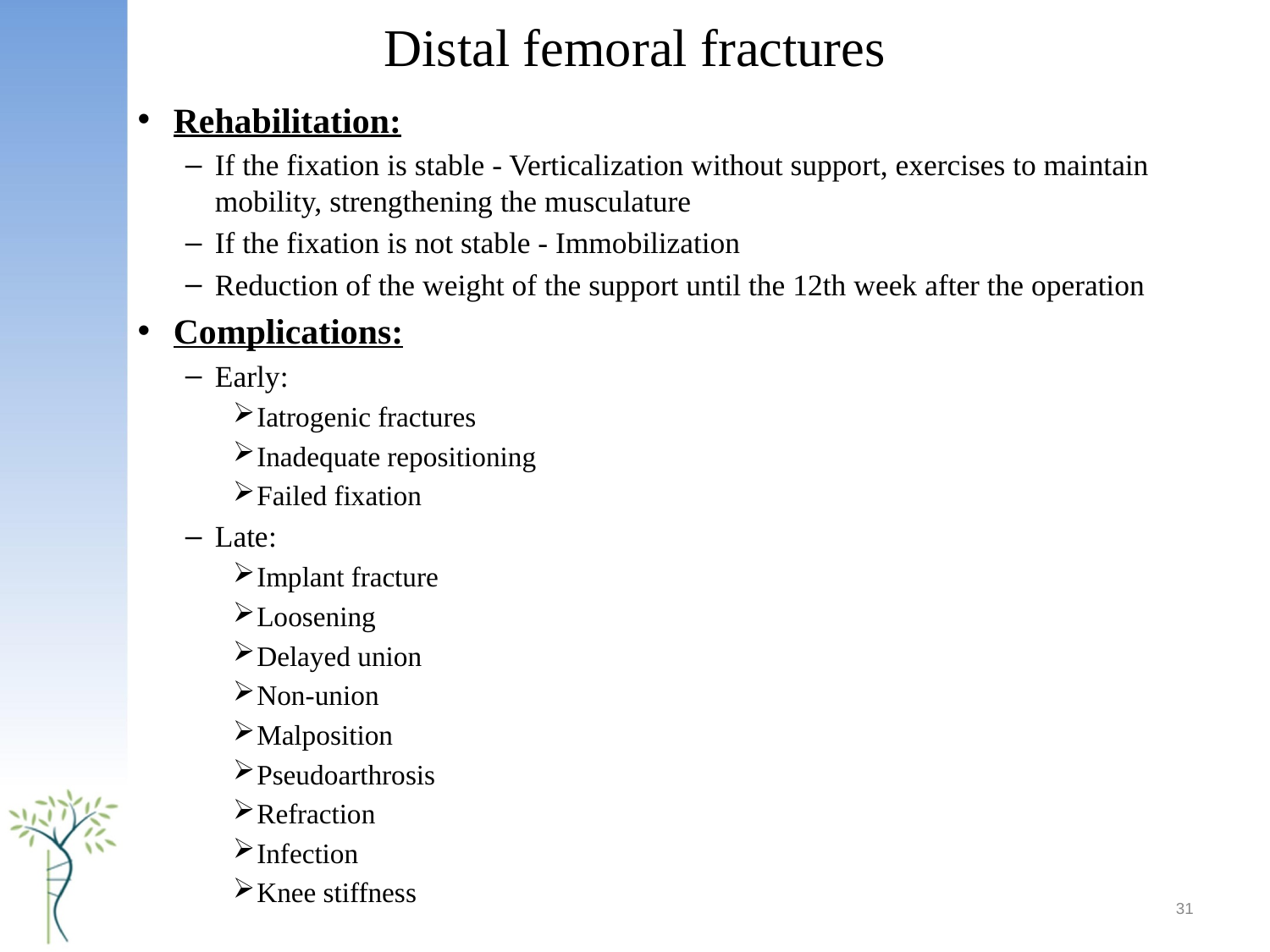

# Distal femoral fractures
Rehabilitation:
If the fixation is stable - Verticalization without support, exercises to maintain mobility, strengthening the musculature
If the fixation is not stable - Immobilization
Reduction of the weight of the support until the 12th week after the operation
Complications:
Early:
Iatrogenic fractures
Inadequate repositioning
Failed fixation
Late:
Implant fracture
Loosening
Delayed union
Non-union
Malposition
Pseudoarthrosis
Refraction
Infection
Knee stiffness
31